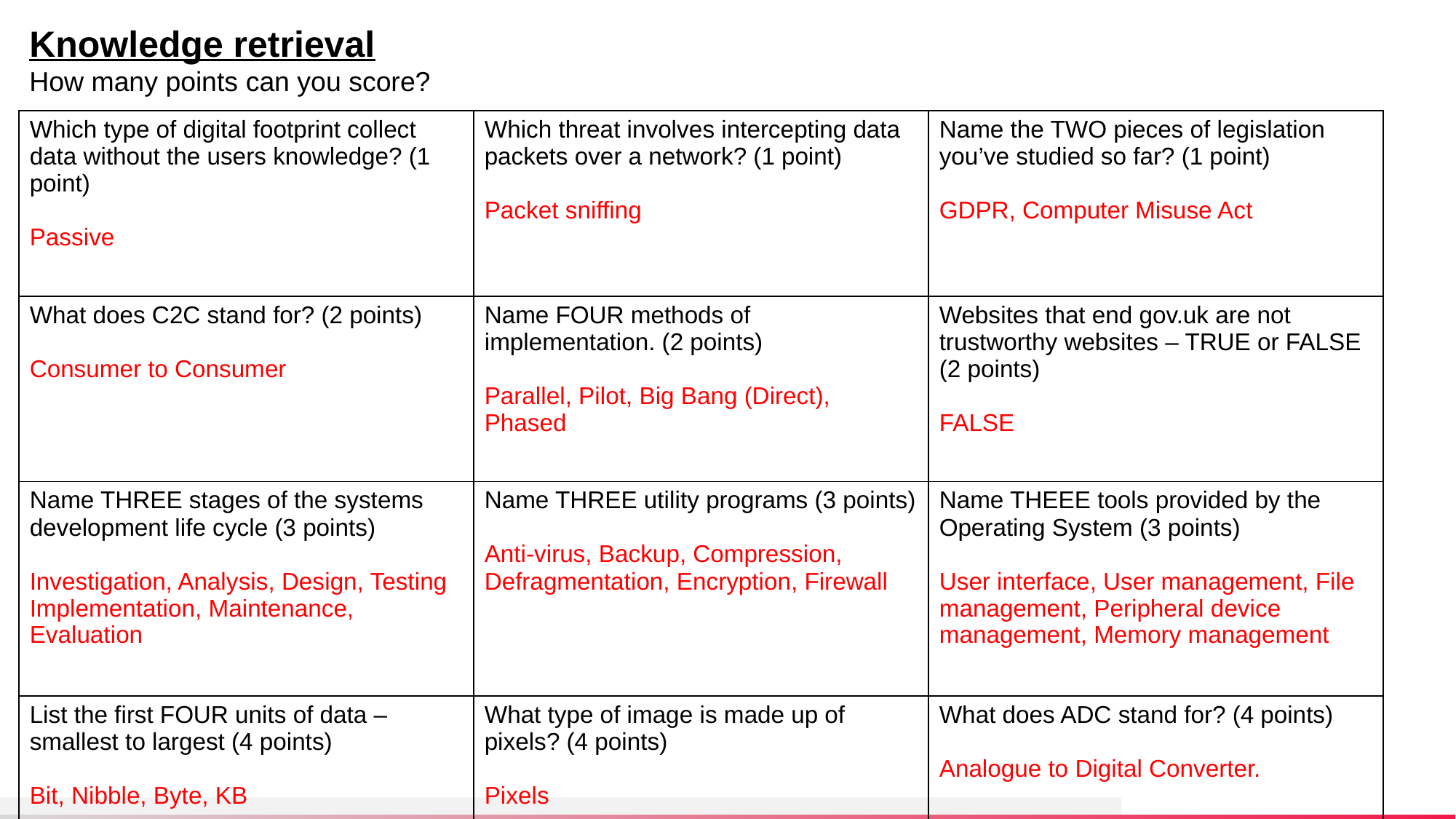

Knowledge retrieval
How many points can you score?
| Which type of digital footprint collect data without the users knowledge? (1 point) Passive | Which threat involves intercepting data packets over a network? (1 point) Packet sniffing | Name the TWO pieces of legislation you’ve studied so far? (1 point) GDPR, Computer Misuse Act |
| --- | --- | --- |
| What does C2C stand for? (2 points) Consumer to Consumer | Name FOUR methods of implementation. (2 points) Parallel, Pilot, Big Bang (Direct), Phased | Websites that end gov.uk are not trustworthy websites – TRUE or FALSE (2 points) FALSE |
| Name THREE stages of the systems development life cycle (3 points) Investigation, Analysis, Design, Testing Implementation, Maintenance, Evaluation | Name THREE utility programs (3 points) Anti-virus, Backup, Compression, Defragmentation, Encryption, Firewall | Name THEEE tools provided by the Operating System (3 points) User interface, User management, File management, Peripheral device management, Memory management |
| List the first FOUR units of data – smallest to largest (4 points) Bit, Nibble, Byte, KB | What type of image is made up of pixels? (4 points) Pixels | What does ADC stand for? (4 points) Analogue to Digital Converter. |